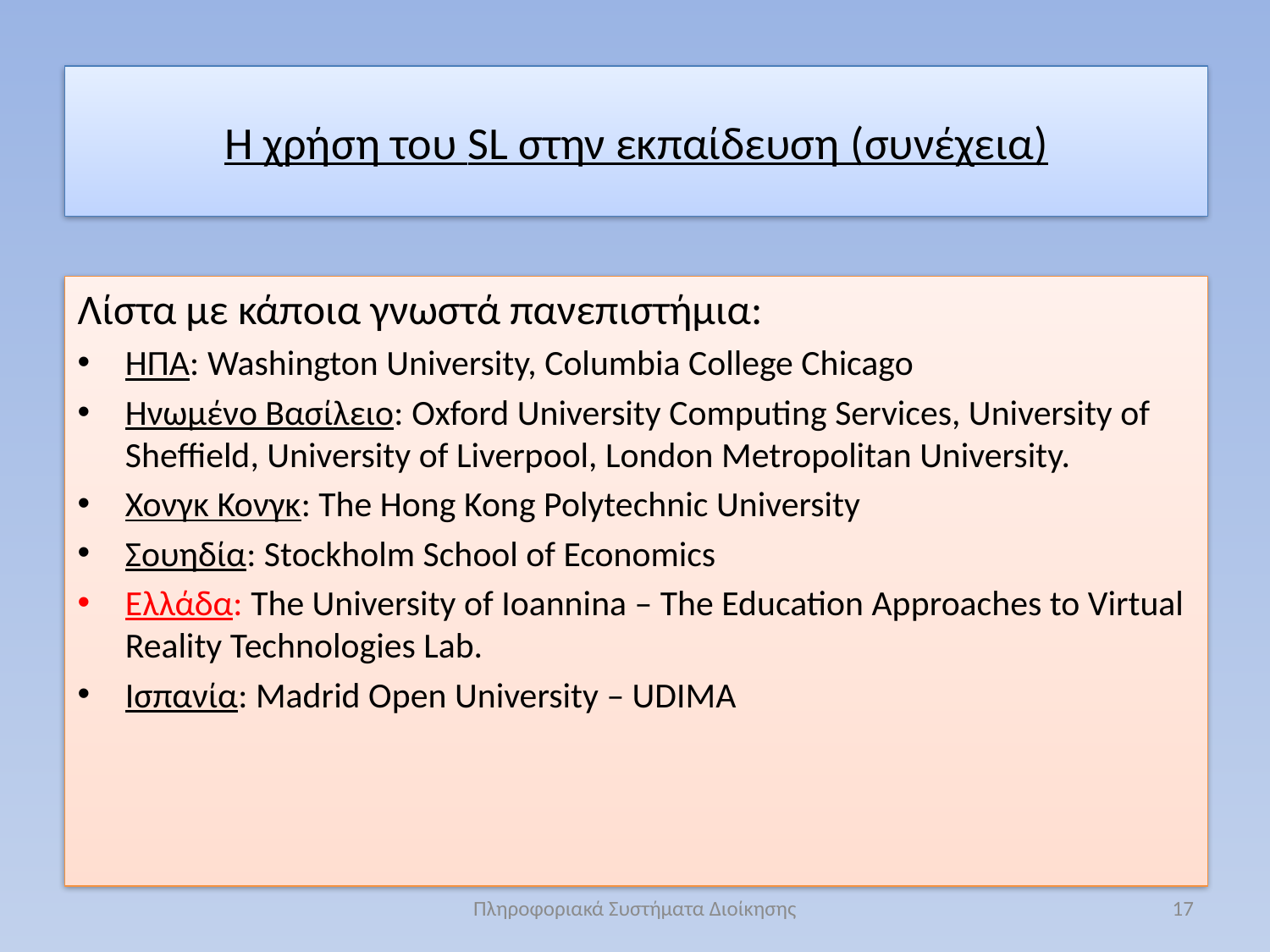

# Η χρήση του SL στην εκπαίδευση (συνέχεια)
Λίστα με κάποια γνωστά πανεπιστήμια:
HΠΑ: Washington University, Columbia College Chicago
Ηνωμένο Βασίλειο: Oxford University Computing Services, University of Sheffield, University of Liverpool, London Metropolitan University.
Χονγκ Κονγκ: The Hong Kong Polytechnic University
Σουηδία: Stockholm School of Economics
Ελλάδα: The University of Ioannina – The Education Approaches to Virtual Reality Technologies Lab.
Ισπανία: Madrid Open University – UDIMA

Πληροφοριακά Συστήματα Διοίκησης
17